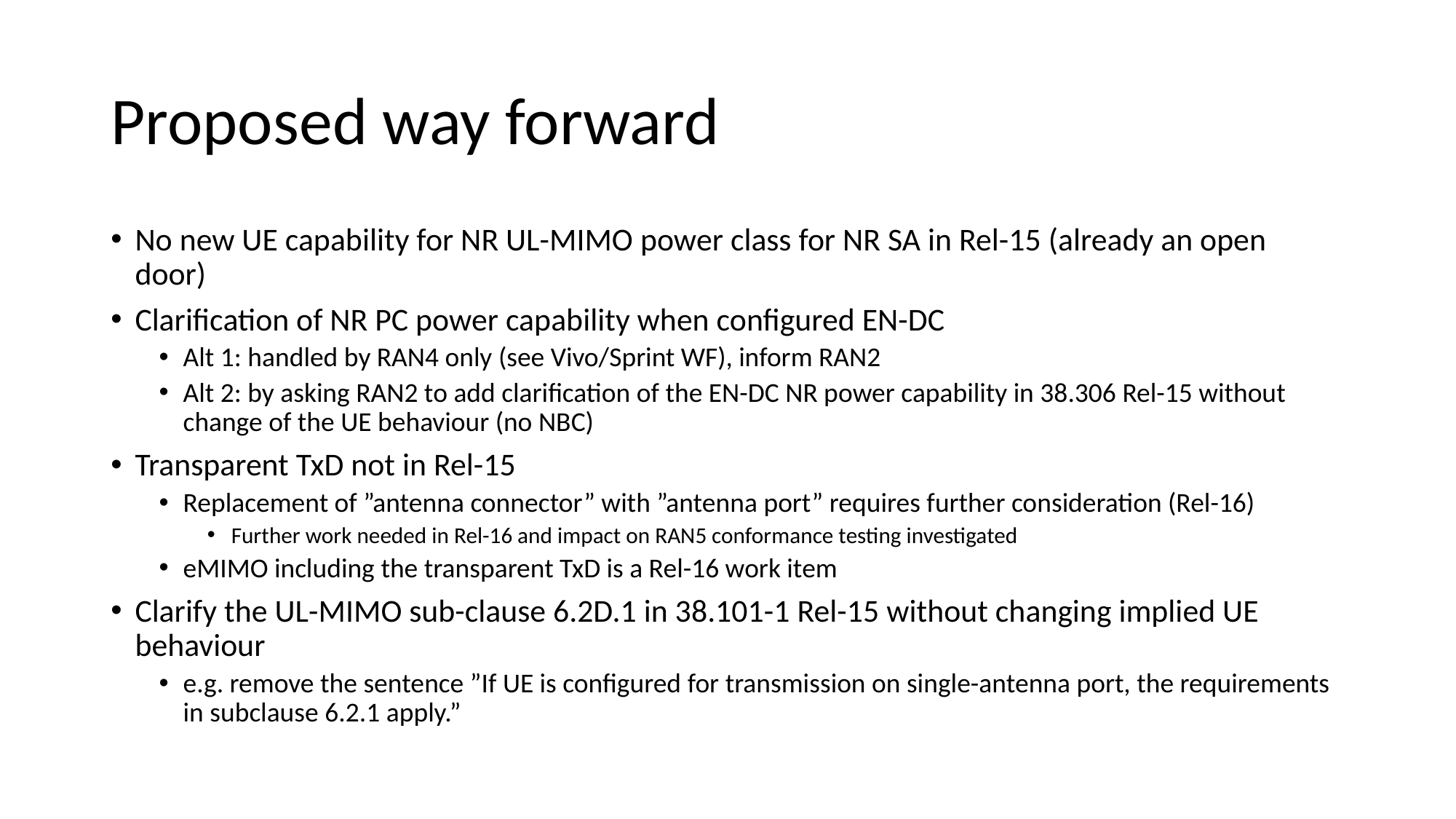

# Proposed way forward
No new UE capability for NR UL-MIMO power class for NR SA in Rel-15 (already an open door)
Clarification of NR PC power capability when configured EN-DC
Alt 1: handled by RAN4 only (see Vivo/Sprint WF), inform RAN2
Alt 2: by asking RAN2 to add clarification of the EN-DC NR power capability in 38.306 Rel-15 without change of the UE behaviour (no NBC)
Transparent TxD not in Rel-15
Replacement of ”antenna connector” with ”antenna port” requires further consideration (Rel-16)
Further work needed in Rel-16 and impact on RAN5 conformance testing investigated
eMIMO including the transparent TxD is a Rel-16 work item
Clarify the UL-MIMO sub-clause 6.2D.1 in 38.101-1 Rel-15 without changing implied UE behaviour
e.g. remove the sentence ”If UE is configured for transmission on single-antenna port, the requirements in subclause 6.2.1 apply.”